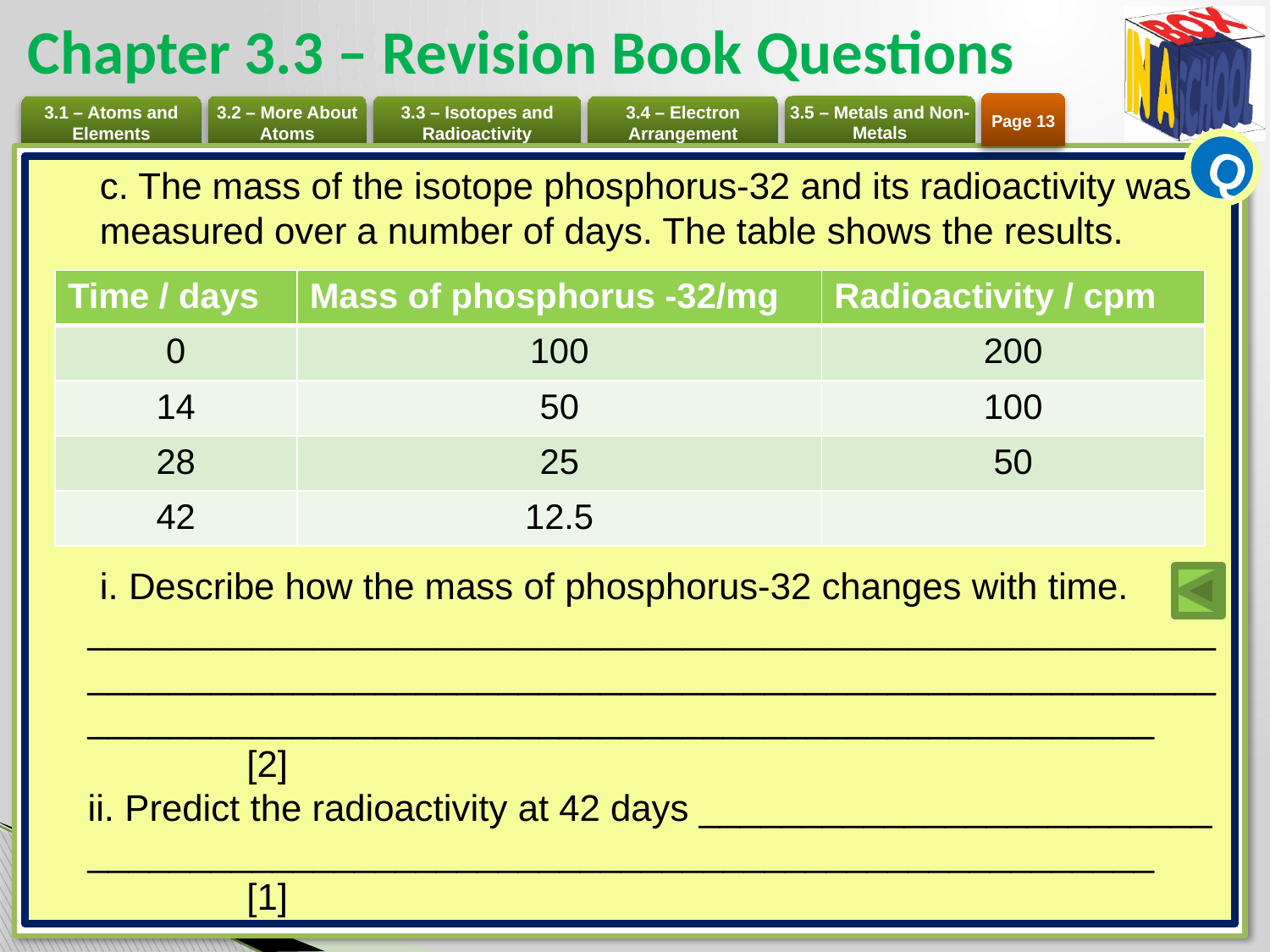

# Chapter 3.3 – Revision Book Questions
Page 13
Q
c. The mass of the isotope phosphorus-32 and its radioactivity was measured over a number of days. The table shows the results.
i. Describe how the mass of phosphorus-32 changes with time.
__________________________________________________________________________________________________________________________________________________________________	 [2]
ii. Predict the radioactivity at 42 days _________________________
____________________________________________________	 [1]
| Time / days | Mass of phosphorus -32/mg | Radioactivity / cpm |
| --- | --- | --- |
| 0 | 100 | 200 |
| 14 | 50 | 100 |
| 28 | 25 | 50 |
| 42 | 12.5 |  |